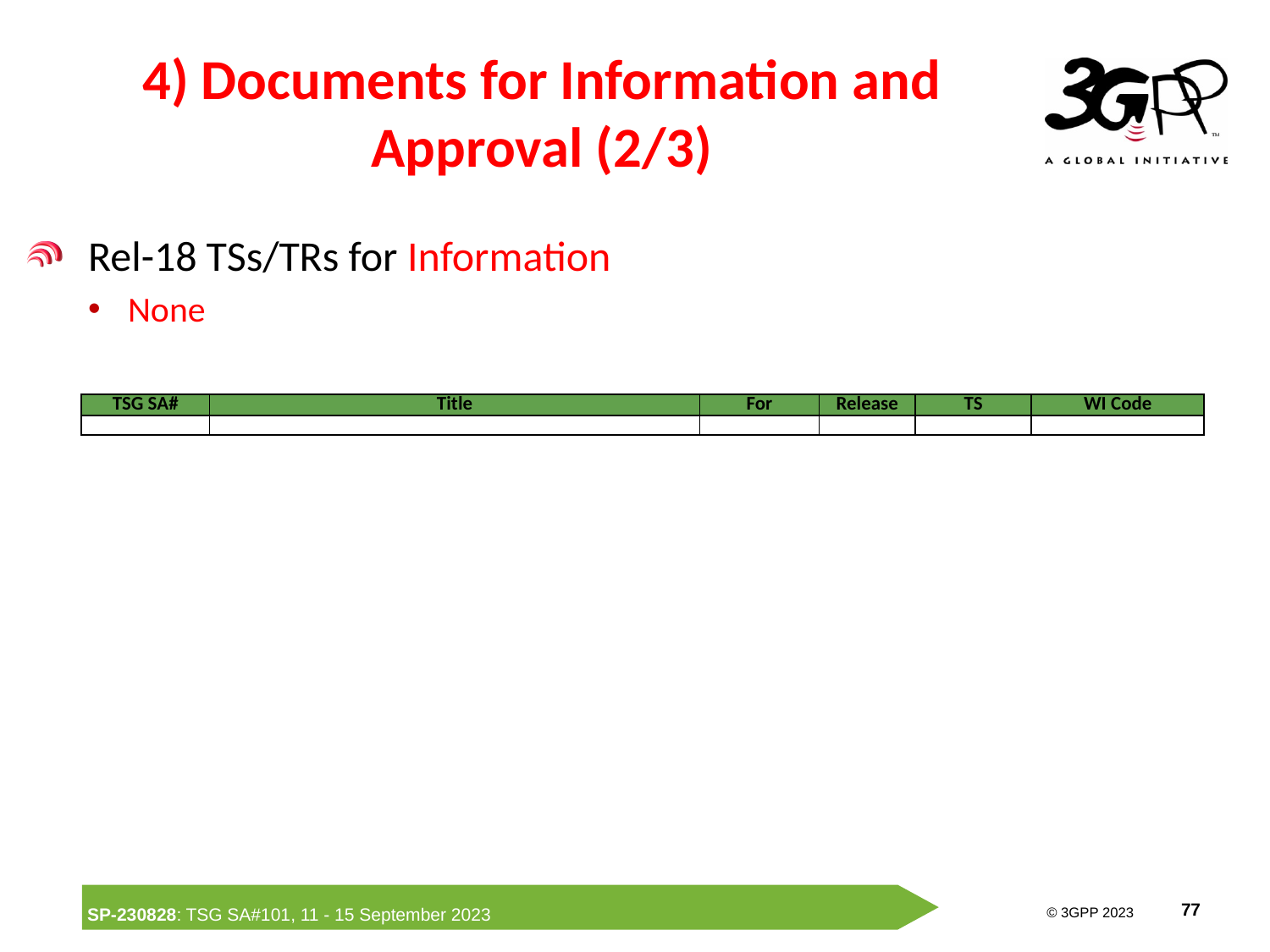

# 4) Documents for Information and Approval (2/3)
Rel-18 TSs/TRs for Information
None

| TSG SA# | Title | For | Release | TS | WI Code |
| --- | --- | --- | --- | --- | --- |
|  |  |  |  |  |  |